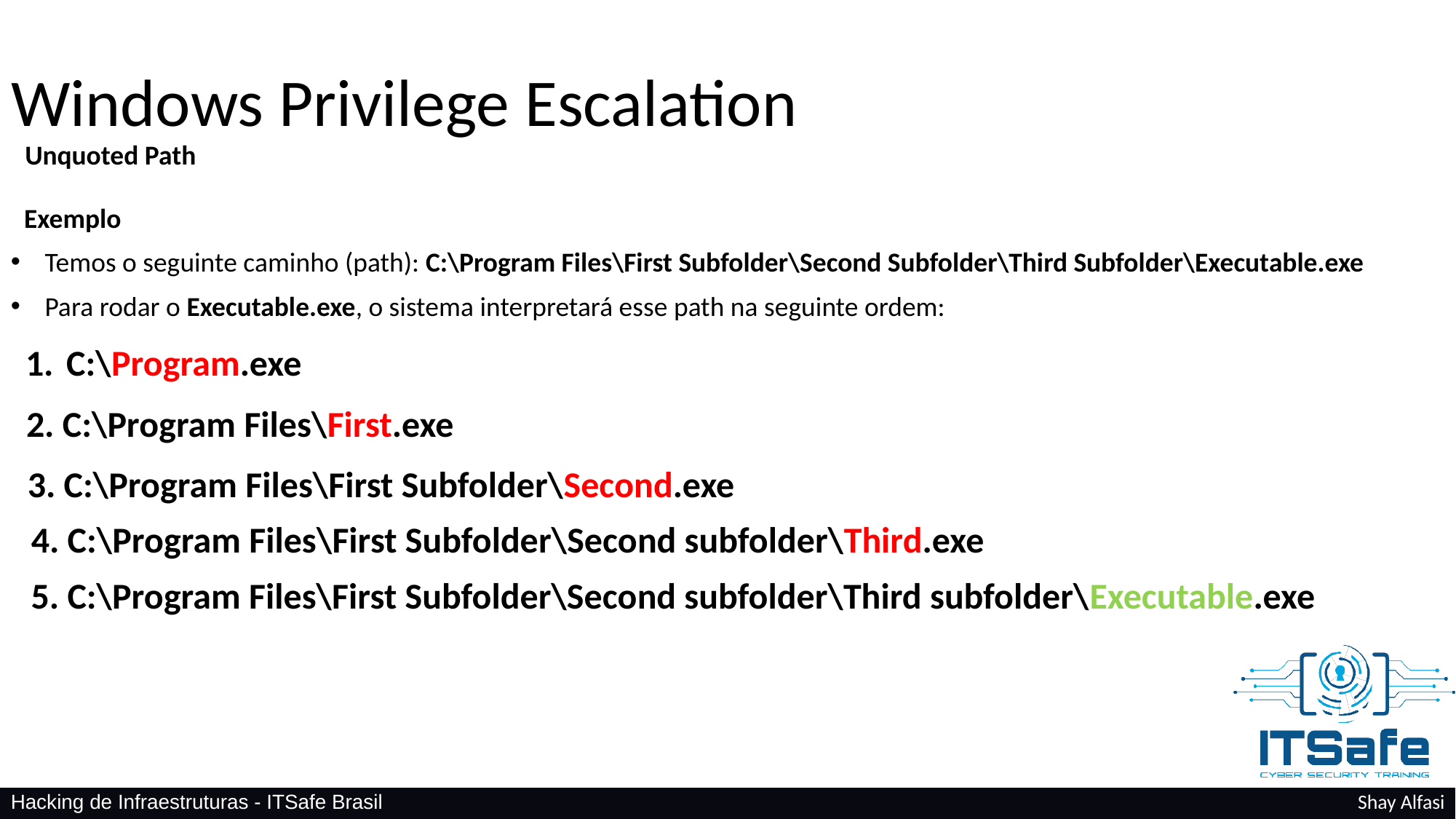

Windows Privilege Escalation
Unquoted Path
Exemplo
Temos o seguinte caminho (path): C:\Program Files\First Subfolder\Second Subfolder\Third Subfolder\Executable.exe
Para rodar o Executable.exe, o sistema interpretará esse path na seguinte ordem:
C:\Program.exe
2. C:\Program Files\First.exe
3. C:\Program Files\First Subfolder\Second.exe
4. C:\Program Files\First Subfolder\Second subfolder\Third.exe
5. C:\Program Files\First Subfolder\Second subfolder\Third subfolder\Executable.exe